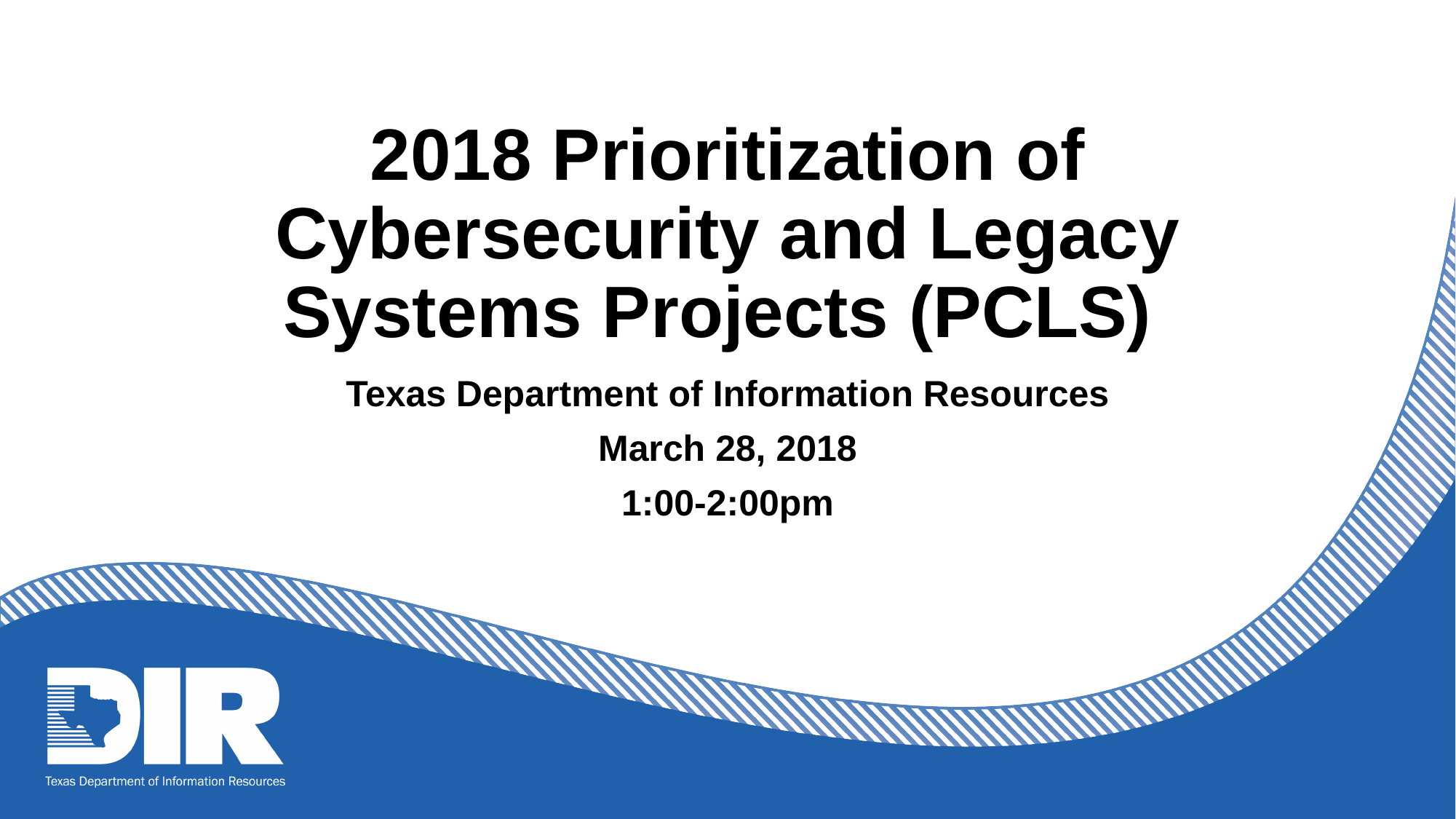

# 2018 Prioritization of Cybersecurity and Legacy Systems Projects (PCLS)
Texas Department of Information Resources
March 28, 2018
1:00-2:00pm